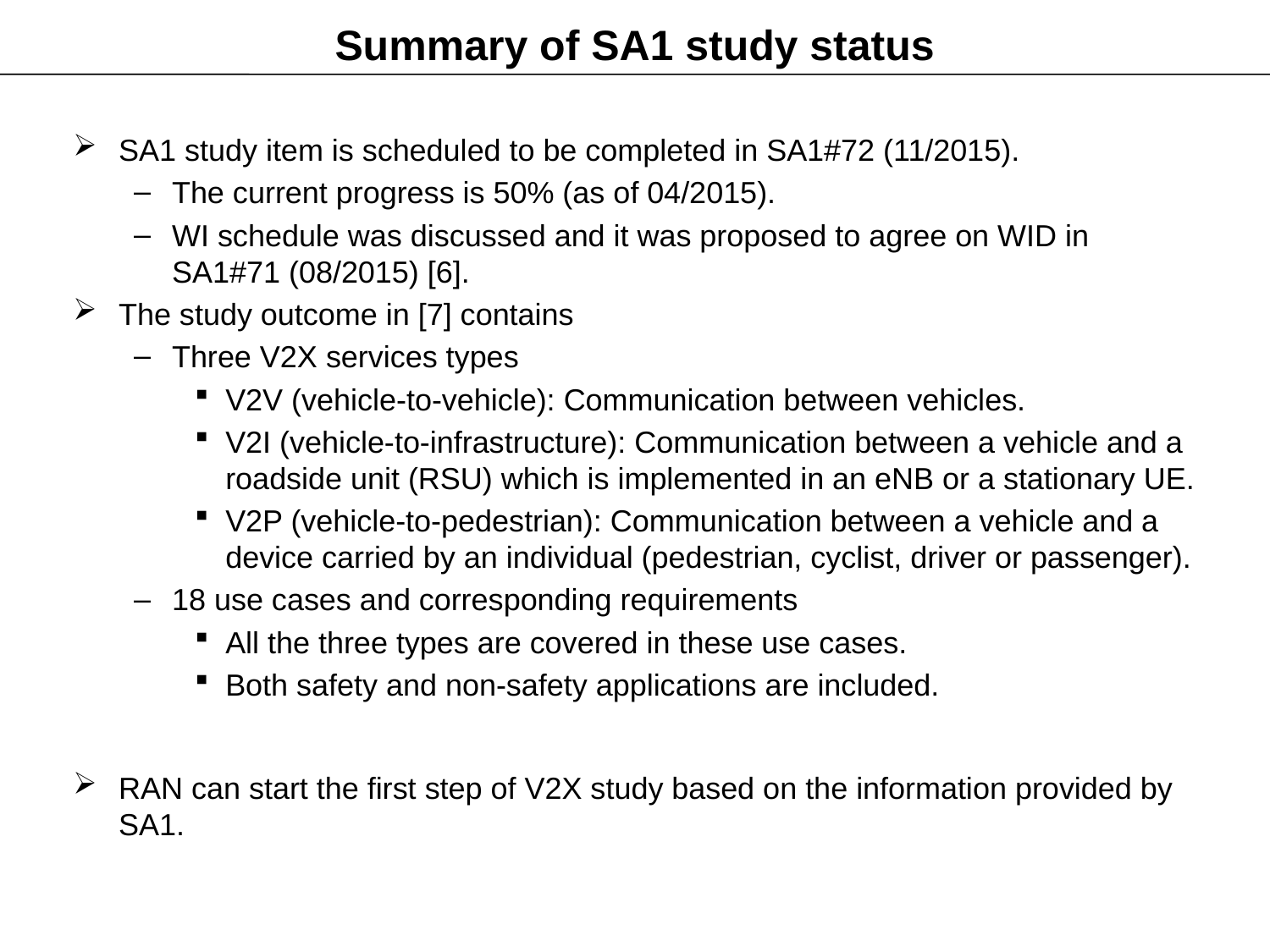

# Summary of SA1 study status
SA1 study item is scheduled to be completed in SA1#72 (11/2015).
The current progress is 50% (as of 04/2015).
WI schedule was discussed and it was proposed to agree on WID in SA1#71 (08/2015) [6].
The study outcome in [7] contains
Three V2X services types
V2V (vehicle-to-vehicle): Communication between vehicles.
V2I (vehicle-to-infrastructure): Communication between a vehicle and a roadside unit (RSU) which is implemented in an eNB or a stationary UE.
V2P (vehicle-to-pedestrian): Communication between a vehicle and a device carried by an individual (pedestrian, cyclist, driver or passenger).
18 use cases and corresponding requirements
All the three types are covered in these use cases.
Both safety and non-safety applications are included.

RAN can start the first step of V2X study based on the information provided by SA1.